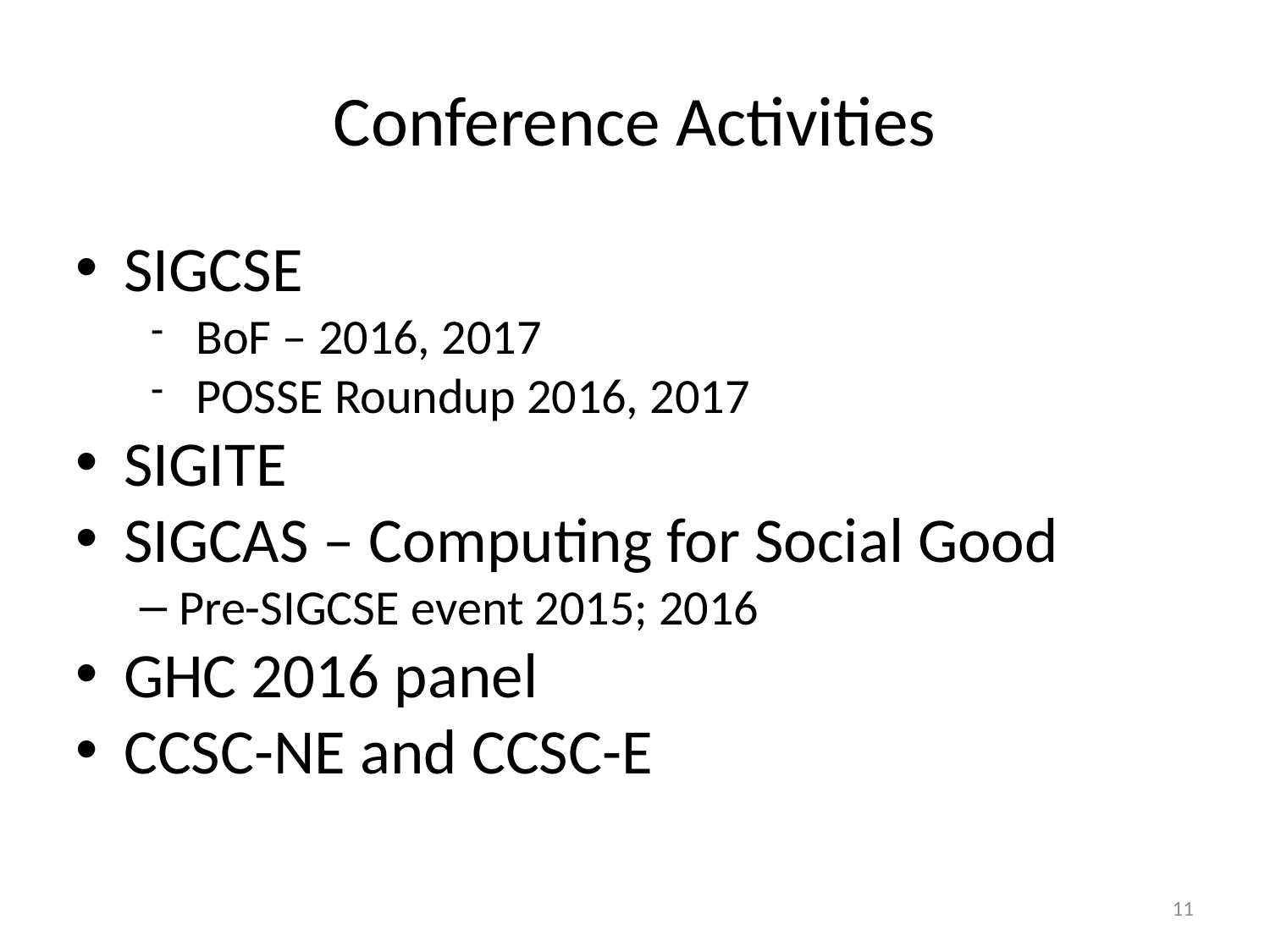

Conference Activities
SIGCSE
BoF – 2016, 2017
POSSE Roundup 2016, 2017
SIGITE
SIGCAS – Computing for Social Good
Pre-SIGCSE event 2015; 2016
GHC 2016 panel
CCSC-NE and CCSC-E

11